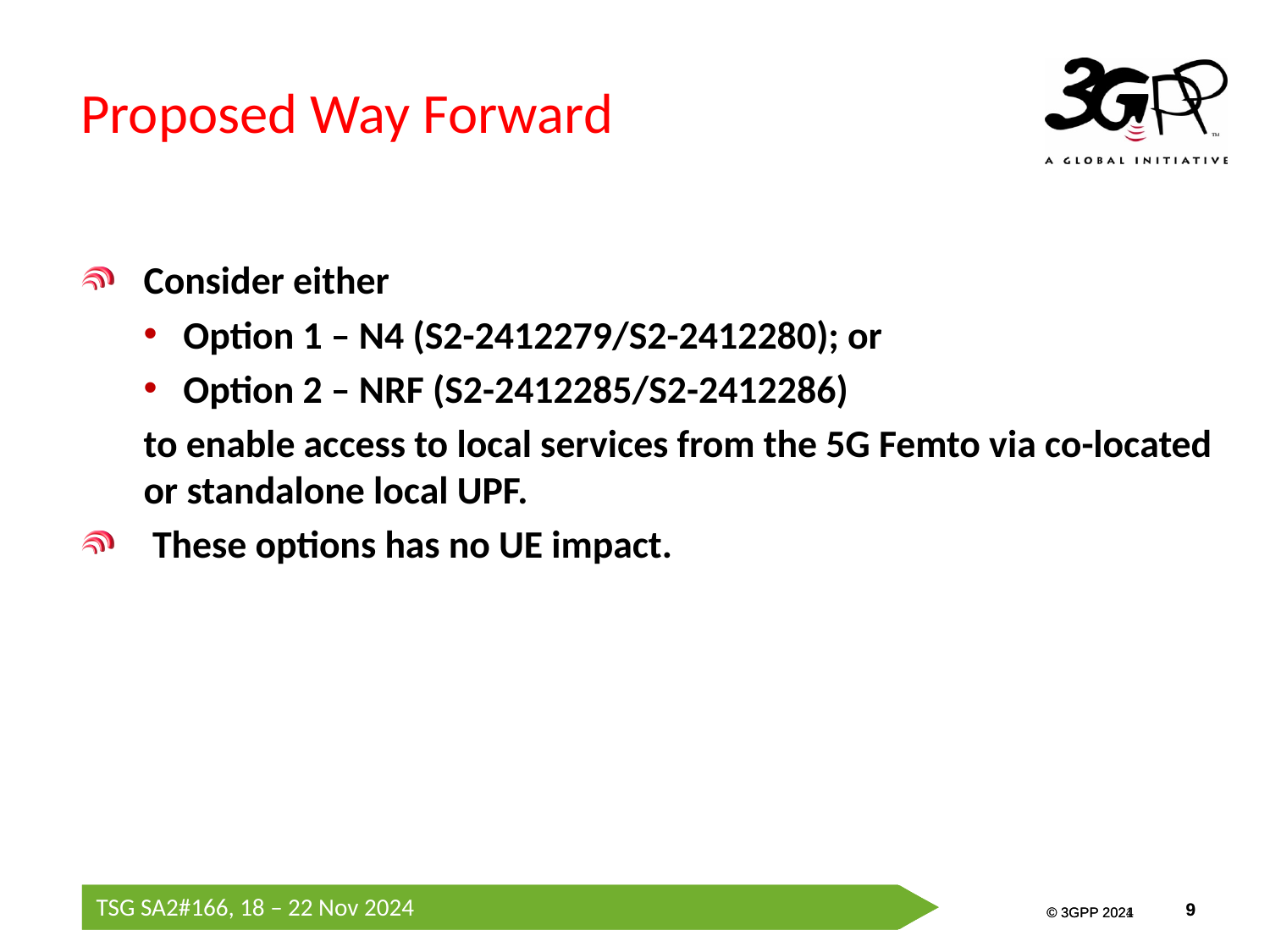

# Proposed Way Forward
Consider either
Option 1 – N4 (S2-2412279/S2-2412280); or
Option 2 – NRF (S2-2412285/S2-2412286)
to enable access to local services from the 5G Femto via co-located or standalone local UPF.
 These options has no UE impact.

TSG SA2#166, 18 – 22 Nov 2024